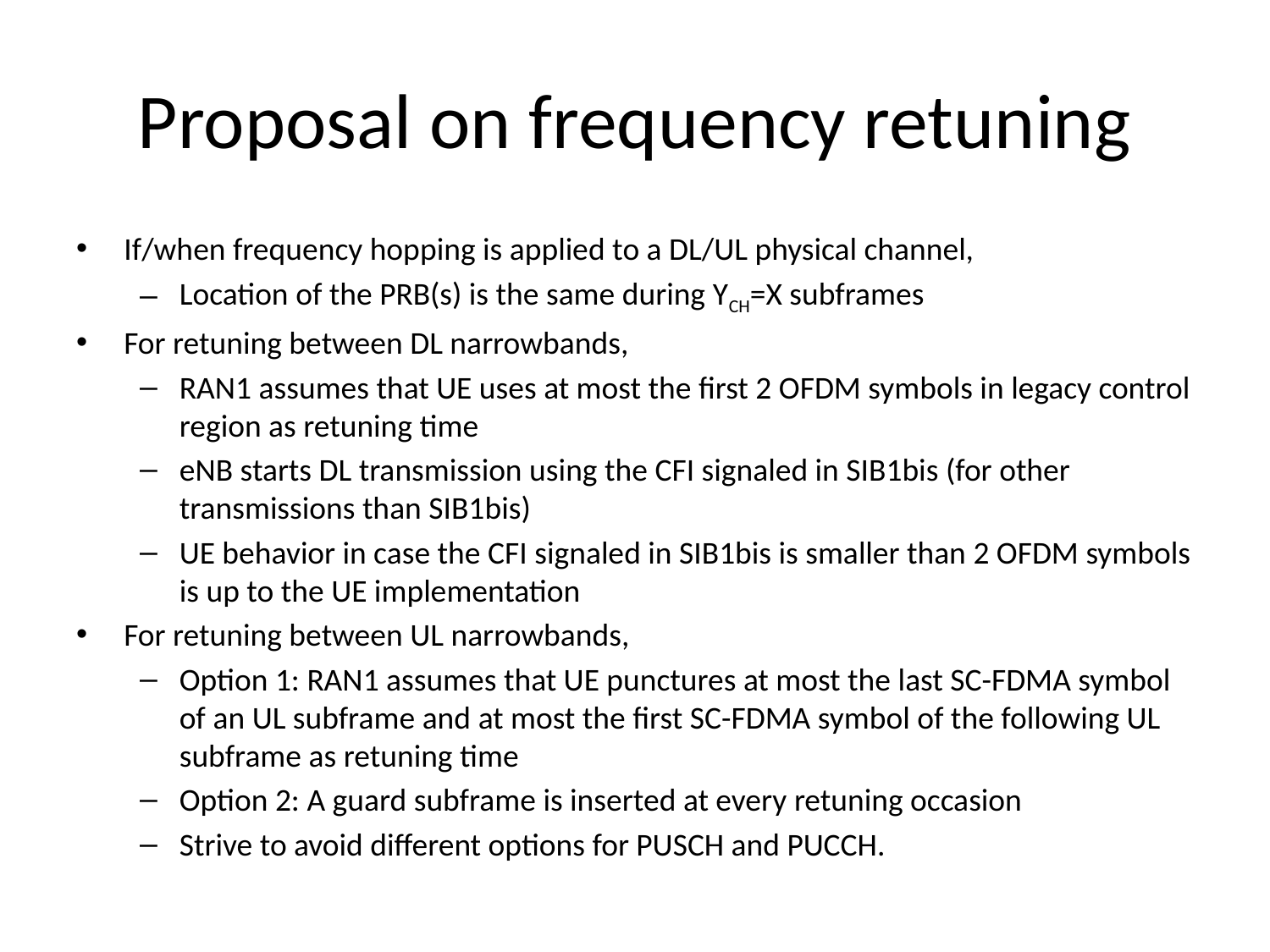

# Proposal on frequency retuning
If/when frequency hopping is applied to a DL/UL physical channel,
Location of the PRB(s) is the same during YCH=X subframes
For retuning between DL narrowbands,
RAN1 assumes that UE uses at most the first 2 OFDM symbols in legacy control region as retuning time
eNB starts DL transmission using the CFI signaled in SIB1bis (for other transmissions than SIB1bis)
UE behavior in case the CFI signaled in SIB1bis is smaller than 2 OFDM symbols is up to the UE implementation
For retuning between UL narrowbands,
Option 1: RAN1 assumes that UE punctures at most the last SC-FDMA symbol of an UL subframe and at most the first SC-FDMA symbol of the following UL subframe as retuning time
Option 2: A guard subframe is inserted at every retuning occasion
Strive to avoid different options for PUSCH and PUCCH.